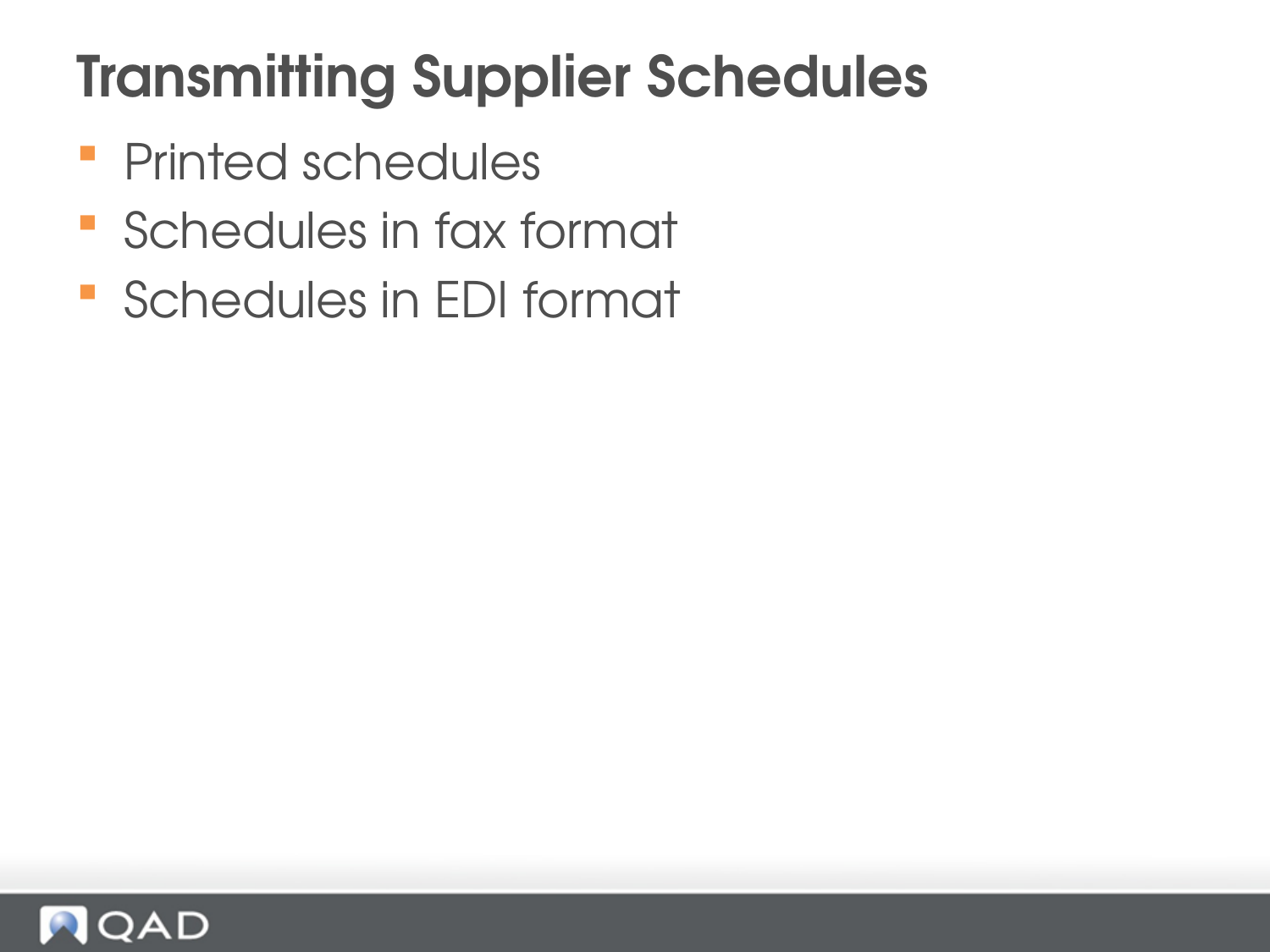

# Transmitting Supplier Schedules
Printed schedules
Schedules in fax format
Schedules in EDI format